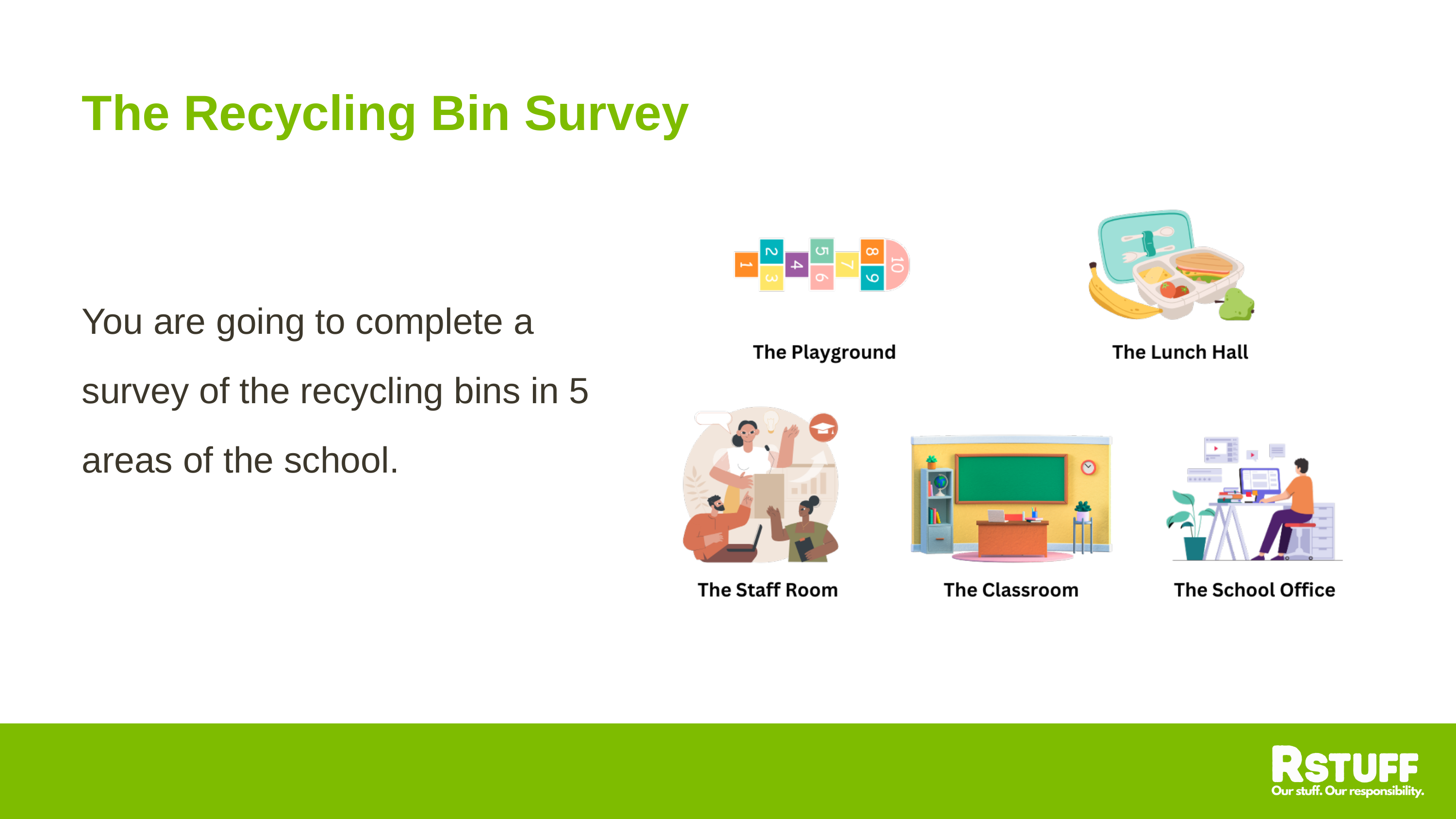

The Recycling Bin Survey

You are going to complete a survey of the recycling bins in 5 areas of the school.